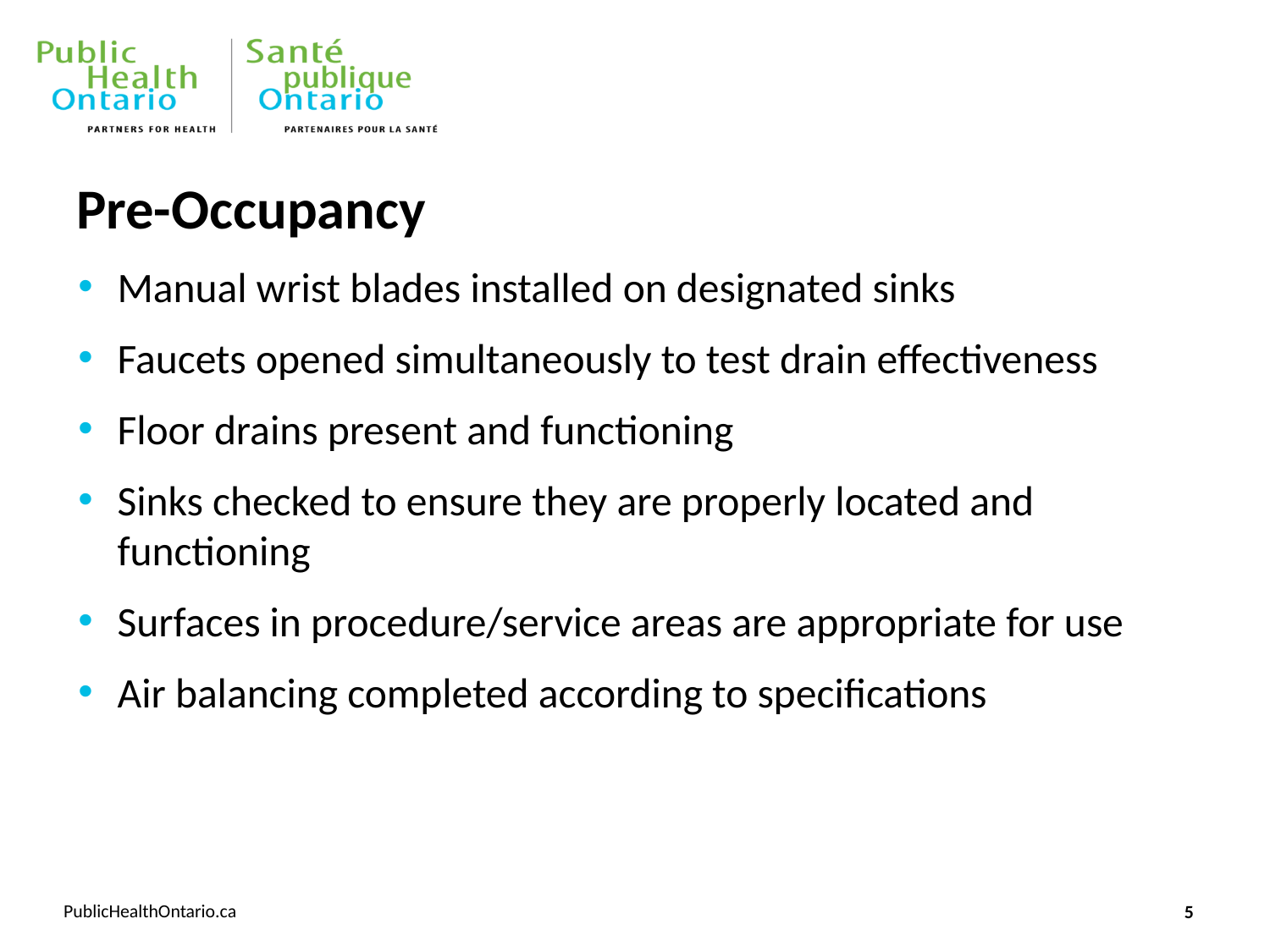

# Pre-Occupancy
Manual wrist blades installed on designated sinks
Faucets opened simultaneously to test drain effectiveness
Floor drains present and functioning
Sinks checked to ensure they are properly located and functioning
Surfaces in procedure/service areas are appropriate for use
Air balancing completed according to specifications

5